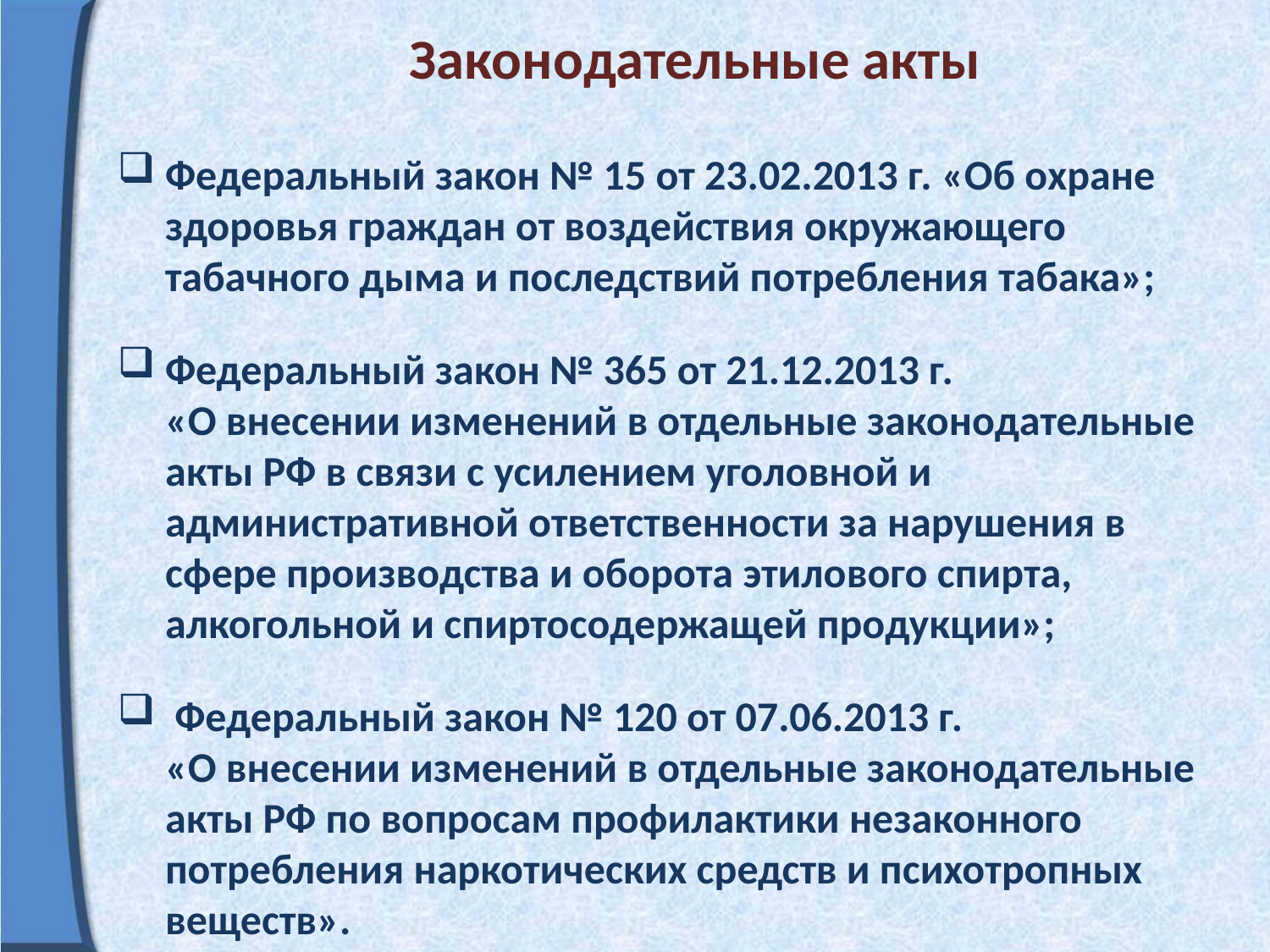

Законодательные акты
Федеральный закон № 15 от 23.02.2013 г. «Об охране здоровья граждан от воздействия окружающего табачного дыма и последствий потребления табака»;
Федеральный закон № 365 от 21.12.2013 г.                         «О внесении изменений в отдельные законодательные акты РФ в связи с усилением уголовной и административной ответственности за нарушения в сфере производства и оборота этилового спирта, алкогольной и спиртосодержащей продукции»;
 Федеральный закон № 120 от 07.06.2013 г.                       «О внесении изменений в отдельные законодательные акты РФ по вопросам профилактики незаконного потребления наркотических средств и психотропных веществ».